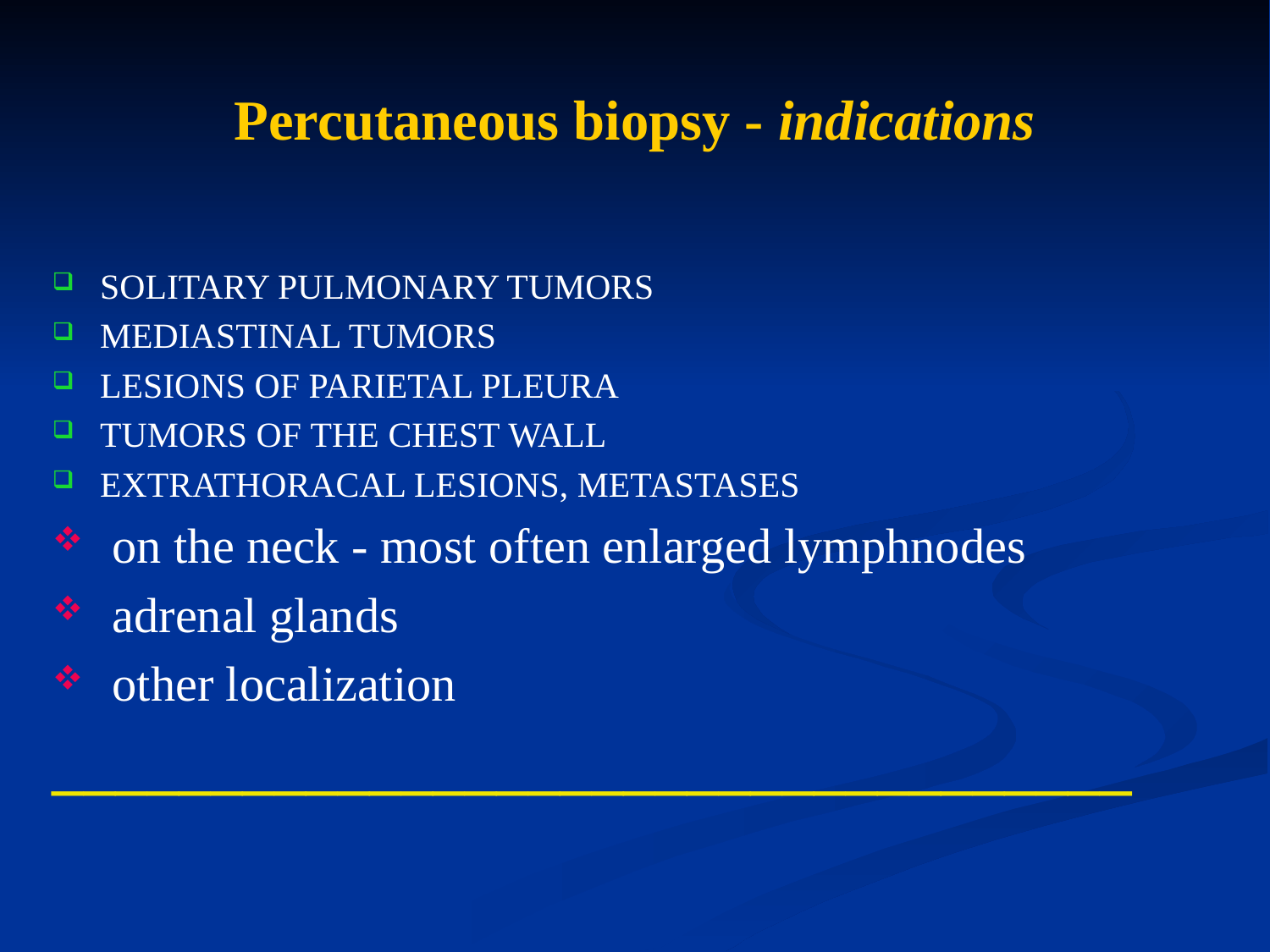

# Percutaneous biopsy - indications

SOLITARY PULMONARY TUMORS
MEDIASTINAL TUMORS
LESIONS OF PARIETAL PLEURA
TUMORS OF THE CHEST WALL
EXTRATHORACAL LESIONS, METASTASES
 on the neck - most often enlarged lymphnodes
 adrenal glands
 other localization
__________________________________